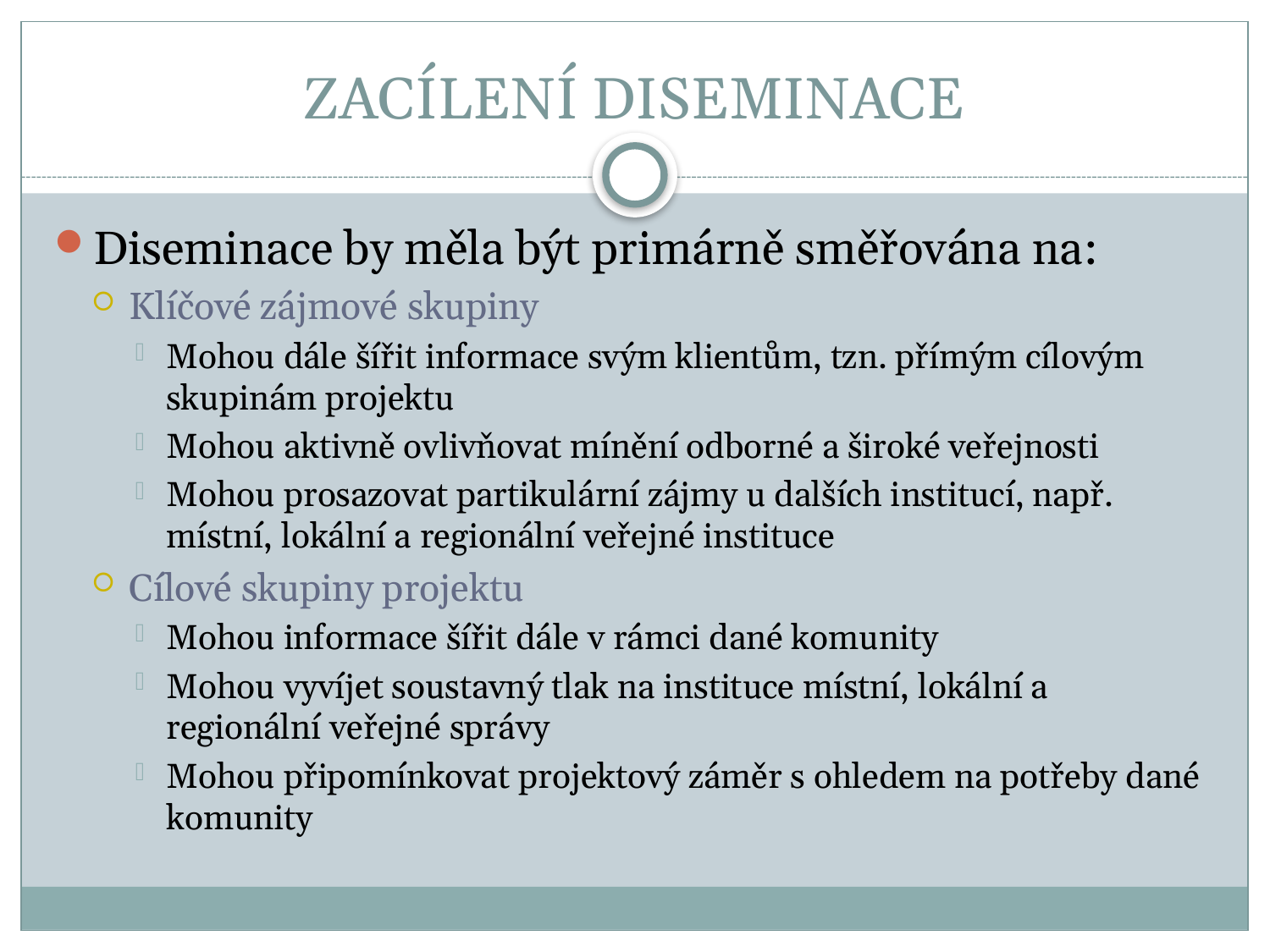

# ZACÍLENÍ DISEMINACE
Diseminace by měla být primárně směřována na:
Klíčové zájmové skupiny
Mohou dále šířit informace svým klientům, tzn. přímým cílovým skupinám projektu
Mohou aktivně ovlivňovat mínění odborné a široké veřejnosti
Mohou prosazovat partikulární zájmy u dalších institucí, např. místní, lokální a regionální veřejné instituce
Cílové skupiny projektu
Mohou informace šířit dále v rámci dané komunity
Mohou vyvíjet soustavný tlak na instituce místní, lokální a regionální veřejné správy
Mohou připomínkovat projektový záměr s ohledem na potřeby dané komunity